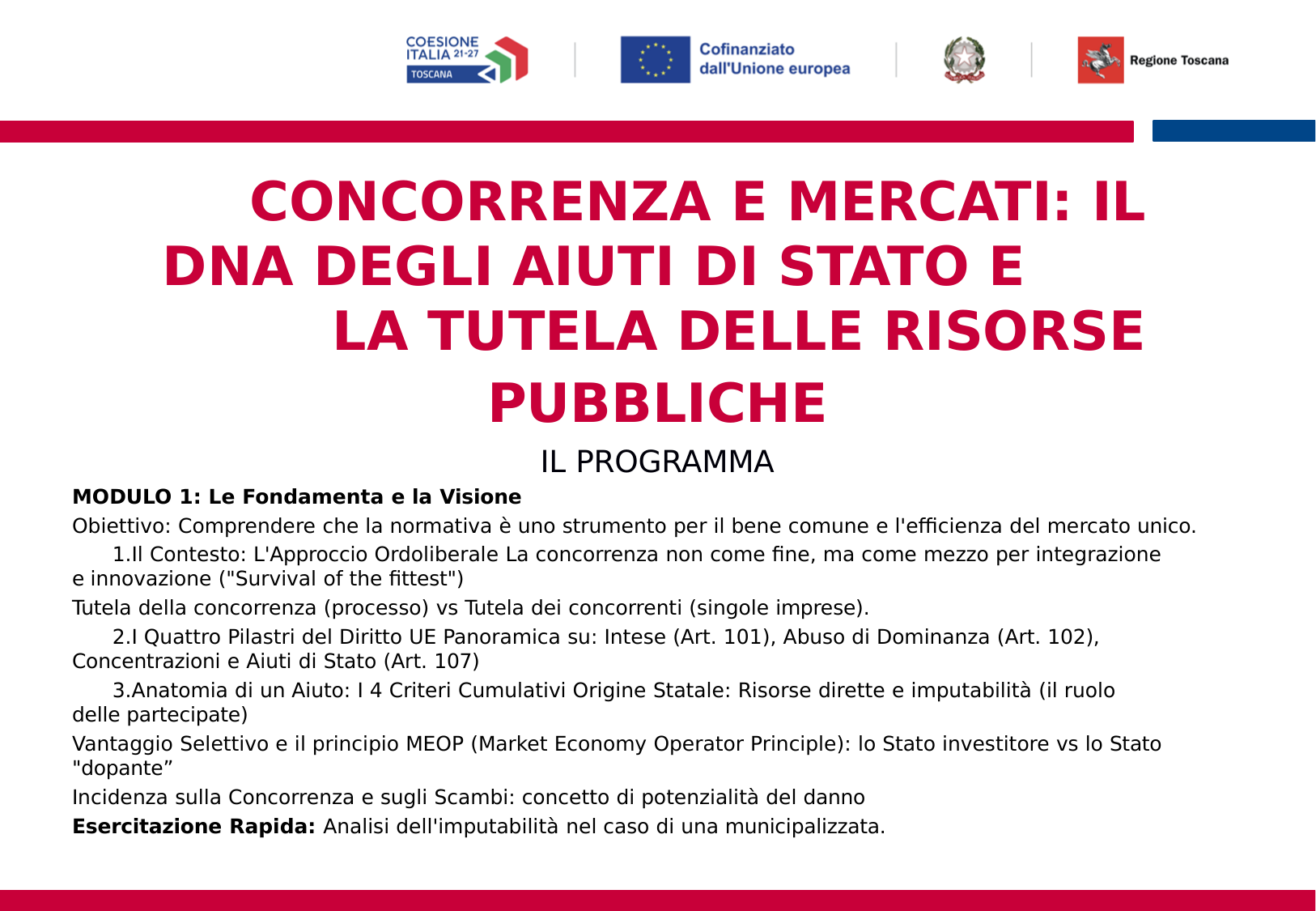

# CONCORRENZA E MERCATI: IL DNA DEGLI AIUTI DI STATO E
LA TUTELA DELLE RISORSE
PUBBLICHE
IL PROGRAMMA
MODULO 1: Le Fondamenta e la Visione
Obiettivo: Comprendere che la normativa è uno strumento per il bene comune e l'efficienza del mercato unico.
Il Contesto: L'Approccio Ordoliberale La concorrenza non come fine, ma come mezzo per integrazione e innovazione ("Survival of the fittest")
Tutela della concorrenza (processo) vs Tutela dei concorrenti (singole imprese).
I Quattro Pilastri del Diritto UE Panoramica su: Intese (Art. 101), Abuso di Dominanza (Art. 102), Concentrazioni e Aiuti di Stato (Art. 107)
Anatomia di un Aiuto: I 4 Criteri Cumulativi Origine Statale: Risorse dirette e imputabilità (il ruolo delle partecipate)
Vantaggio Selettivo e il principio MEOP (Market Economy Operator Principle): lo Stato investitore vs lo Stato
"dopante”
Incidenza sulla Concorrenza e sugli Scambi: concetto di potenzialità del danno
Esercitazione Rapida: Analisi dell'imputabilità nel caso di una municipalizzata.